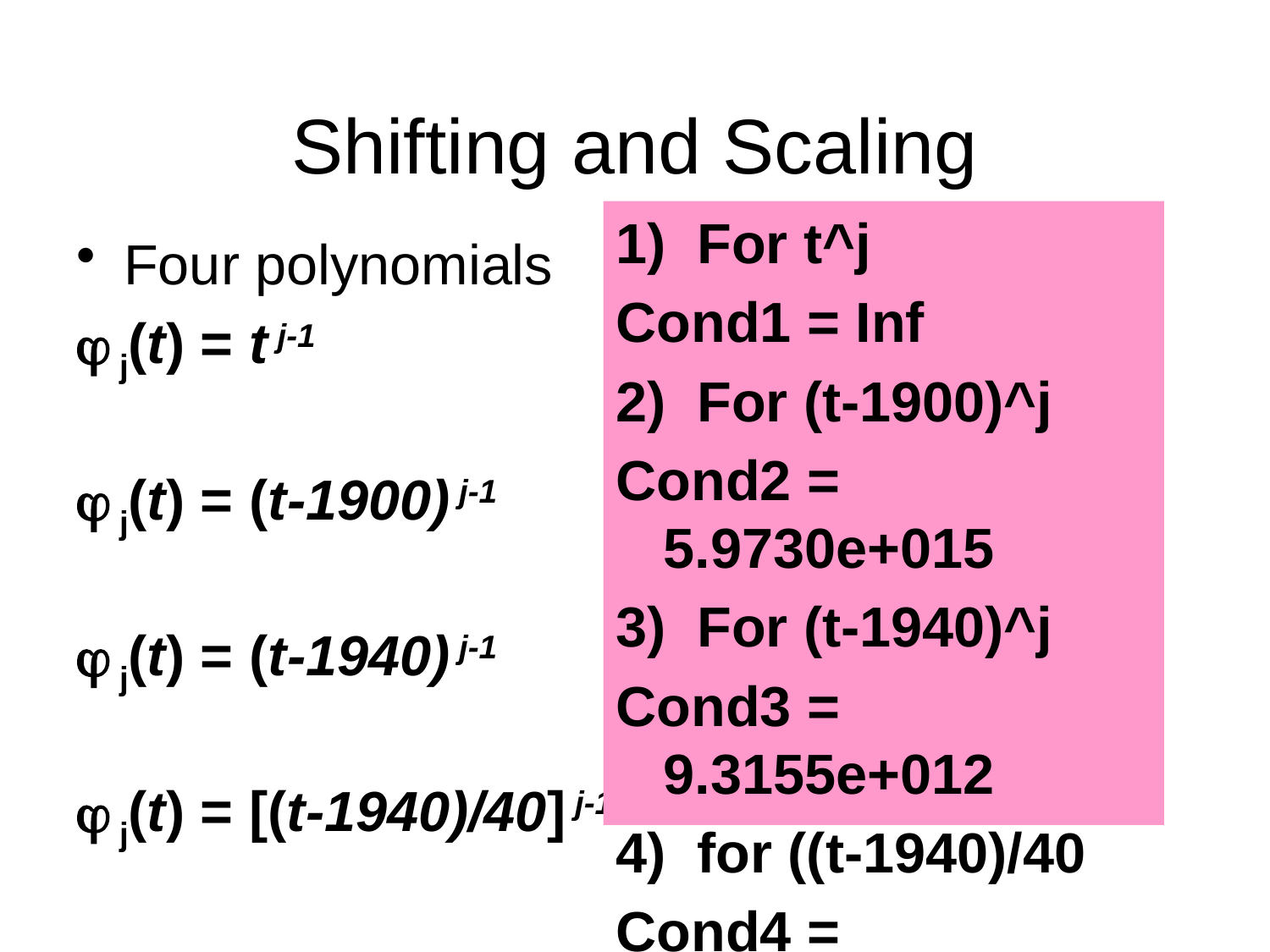

# Shifting and Scaling
1)  For t^j
Cond1 = Inf
2)  For (t-1900)^j
Cond2 =  5.9730e+015
3)  For (t-1940)^j
Cond3 =  9.3155e+012
4)  for ((t-1940)/40
Cond4 =  1.6054e+003
Four polynomials
ϕ j(t) = t j-1
ϕ j(t) = (t-1900) j-1
ϕ j(t) = (t-1940) j-1
ϕ j(t) = [(t-1940)/40] j-1